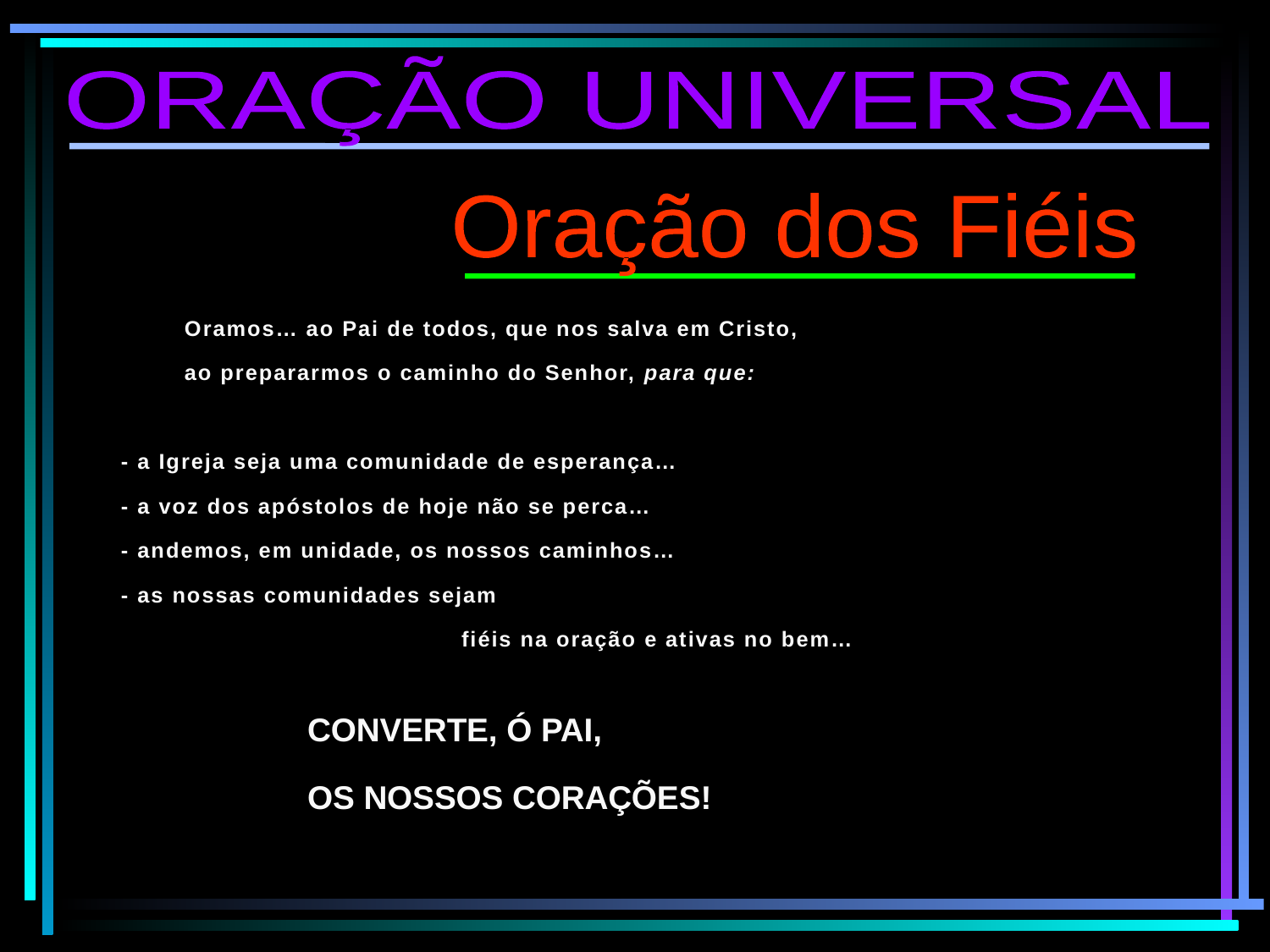

ORAÇÃO UNIVERSAL

Oração dos Fiéis

Oramos… ao Pai de todos, que nos salva em Cristo,
ao prepararmos o caminho do Senhor, para que:

- a Igreja seja uma comunidade de esperança…
- a voz dos apóstolos de hoje não se perca…
- andemos, em unidade, os nossos caminhos…
- as nossas comunidades sejam
		   fiéis na oração e ativas no bem…

CONVERTE, Ó PAI,
OS NOSSOS CORAÇÕES!